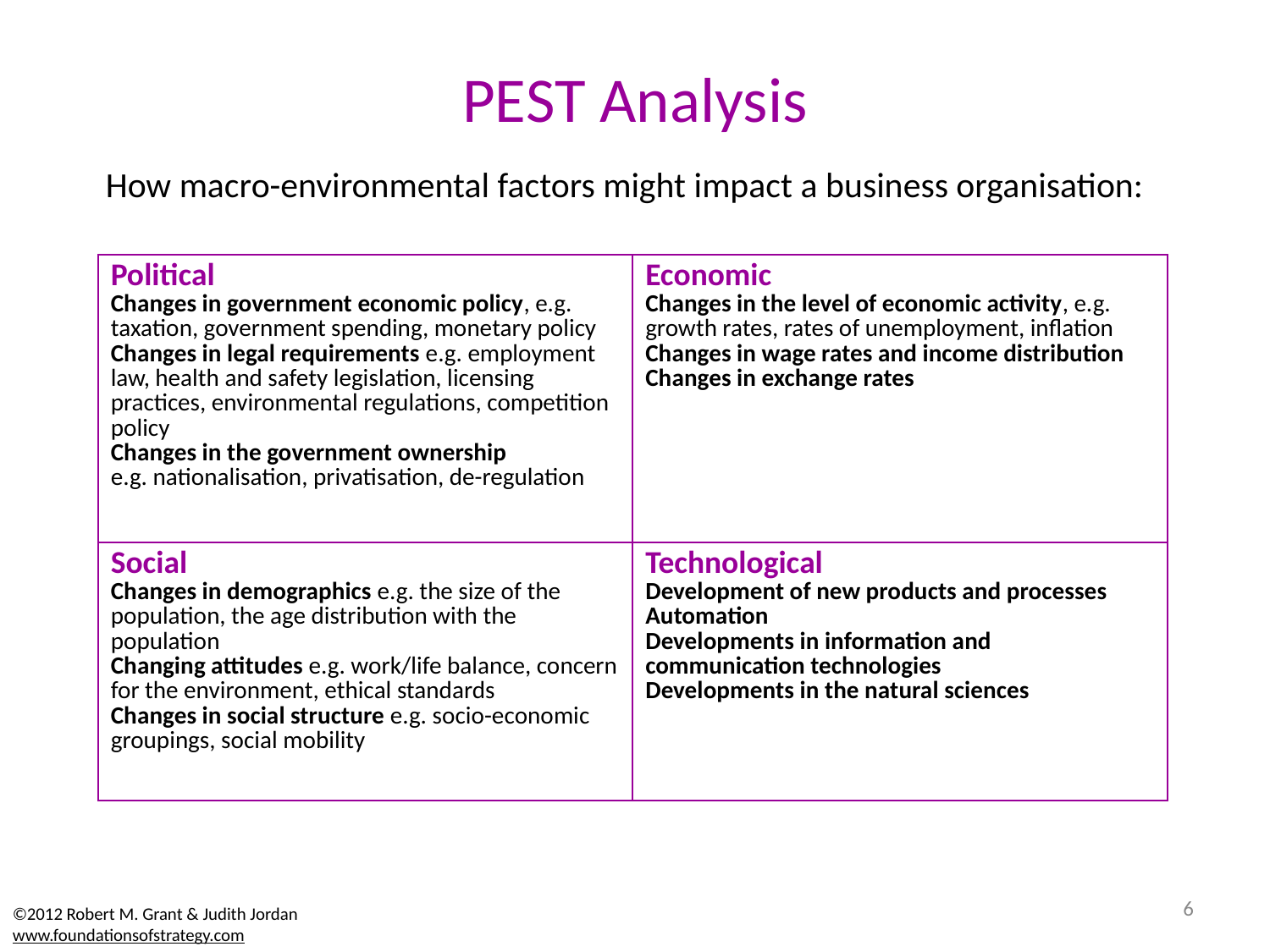

# PEST Analysis
How macro-environmental factors might impact a business organisation:
| Political Changes in government economic policy, e.g. taxation, government spending, monetary policy Changes in legal requirements e.g. employment law, health and safety legislation, licensing practices, environmental regulations, competition policy Changes in the government ownership e.g. nationalisation, privatisation, de-regulation | Economic Changes in the level of economic activity, e.g. growth rates, rates of unemployment, inflation Changes in wage rates and income distribution Changes in exchange rates |
| --- | --- |
| Social Changes in demographics e.g. the size of the population, the age distribution with the population Changing attitudes e.g. work/life balance, concern for the environment, ethical standards Changes in social structure e.g. socio-economic groupings, social mobility | Technological Development of new products and processes Automation Developments in information and communication technologies Developments in the natural sciences |
6
©2012 Robert M. Grant & Judith Jordan
www.foundationsofstrategy.com